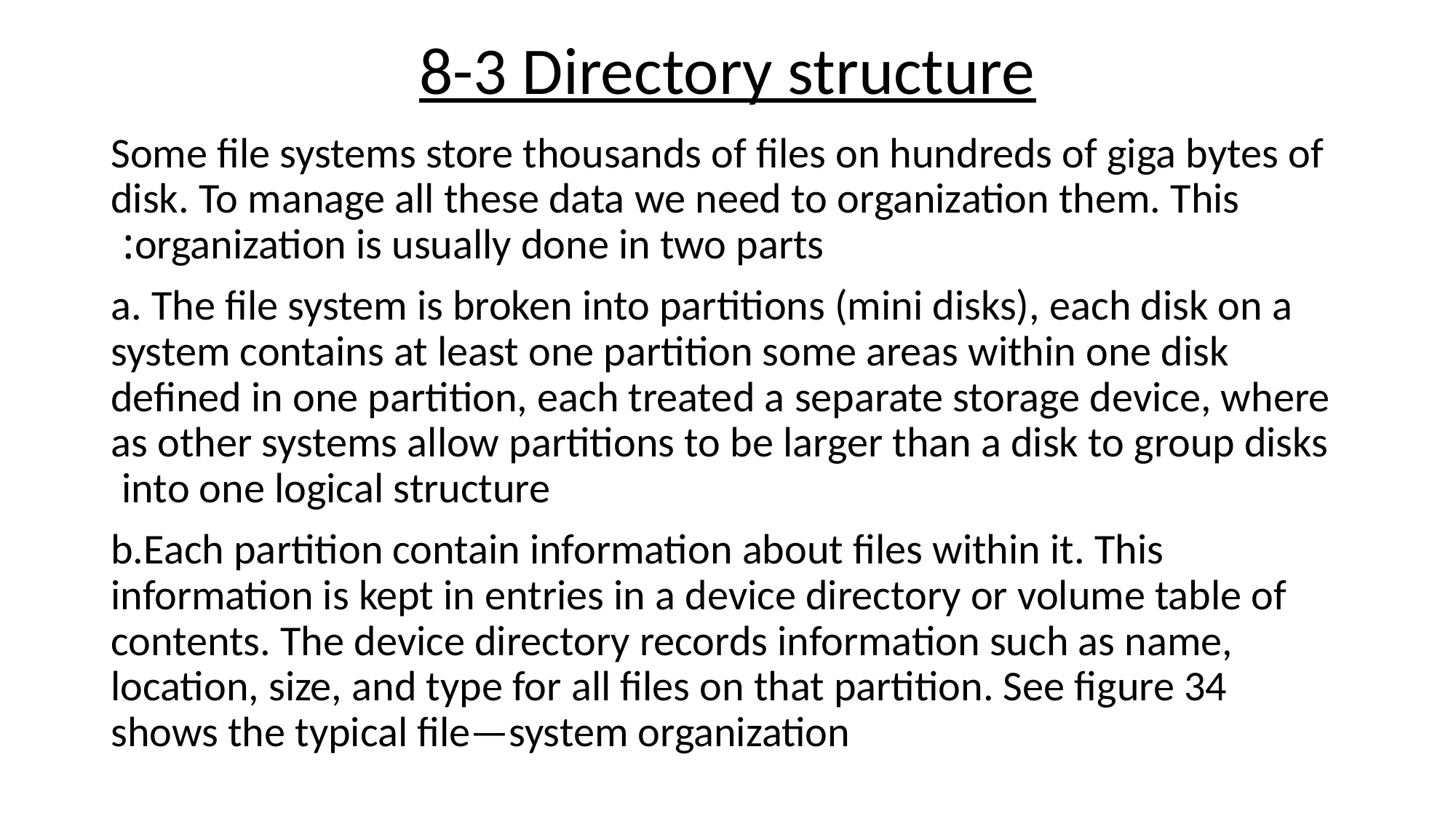

# 8-3 Directory structure

Some file systems store thousands of files on hundreds of giga bytes of disk. To manage all these data we need to organization them. This organization is usually done in two parts:
a. The file system is broken into partitions (mini disks), each disk on a system contains at least one partition some areas within one disk defined in one partition, each treated a separate storage device, where as other systems allow partitions to be larger than a disk to group disks into one logical structure
b.Each partition contain information about files within it. This information is kept in entries in a device directory or volume table of contents. The device directory records information such as name, location, size, and type for all files on that partition. See figure 34 shows the typical file—system organization